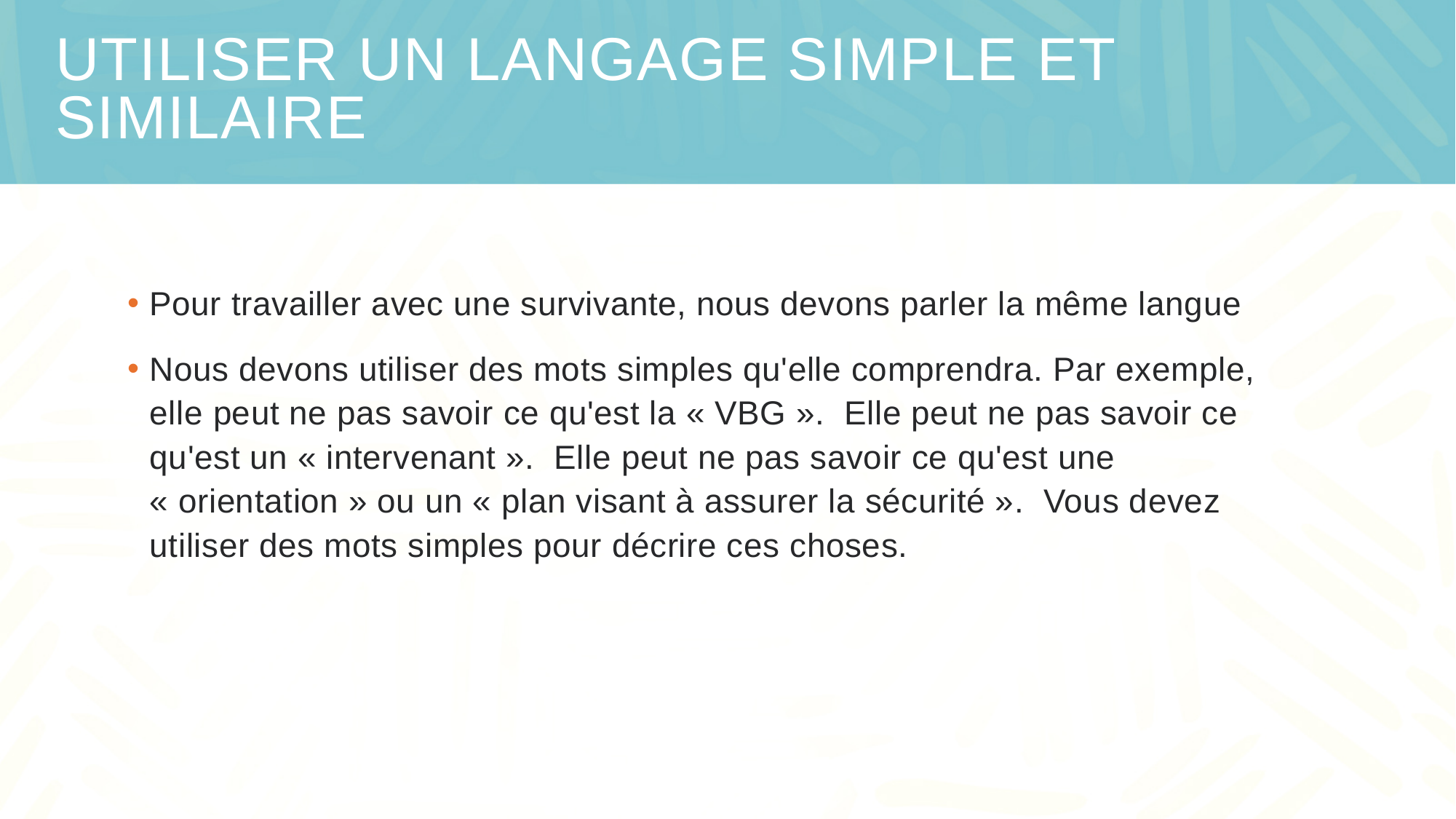

# Utiliser un langage simple et similaire
Pour travailler avec une survivante, nous devons parler la même langue
Nous devons utiliser des mots simples qu'elle comprendra. Par exemple, elle peut ne pas savoir ce qu'est la « VBG ».  Elle peut ne pas savoir ce qu'est un « intervenant ».  Elle peut ne pas savoir ce qu'est une « orientation » ou un « plan visant à assurer la sécurité ».  Vous devez utiliser des mots simples pour décrire ces choses.